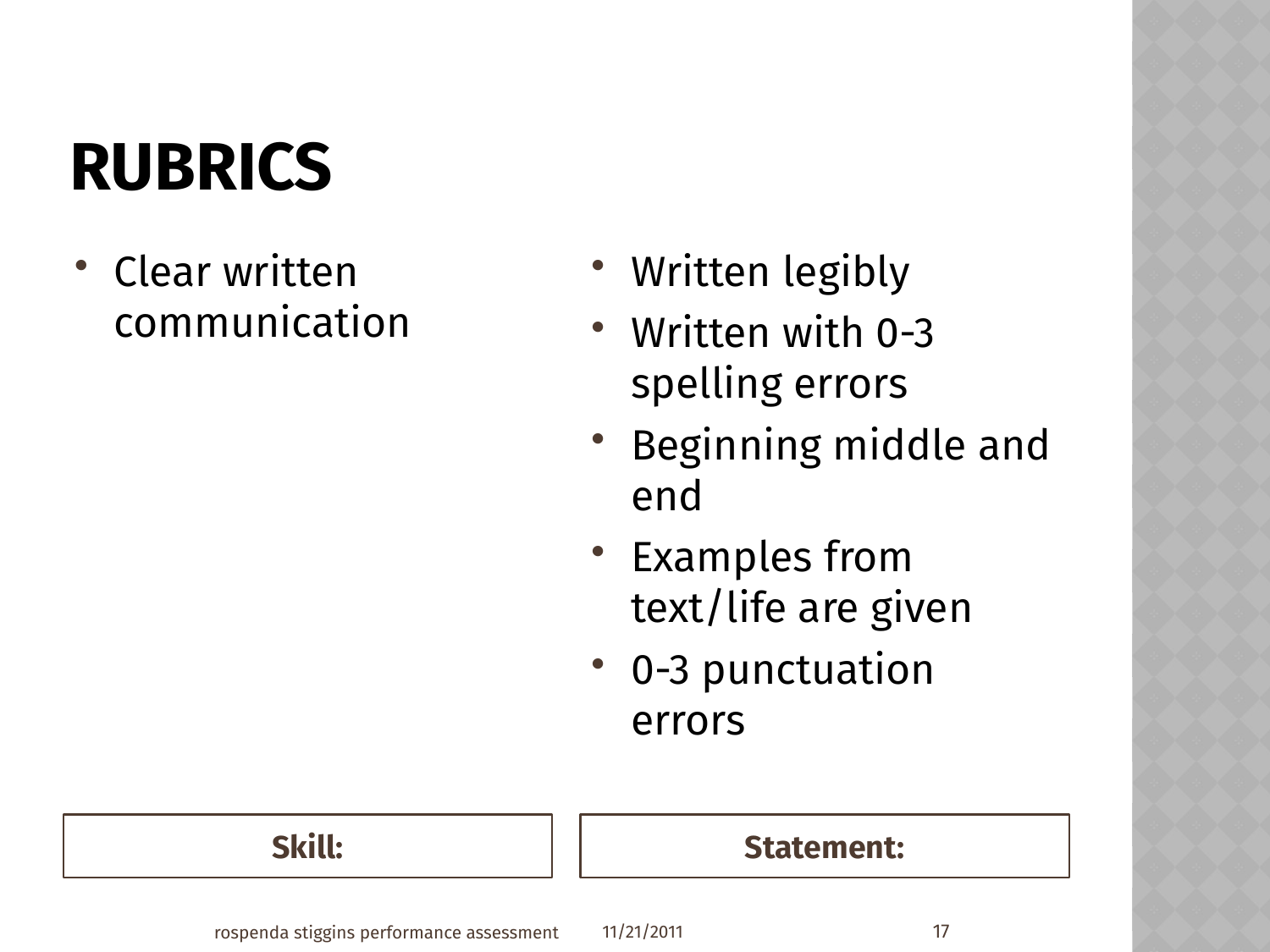

# Rubrics
Clear written communication

Written legibly
Written with 0-3 spelling errors
Beginning middle and end
Examples from text/life are given
0-3 punctuation errors
Skill:
Statement:
17
rospenda stiggins performance assessment
11/21/2011